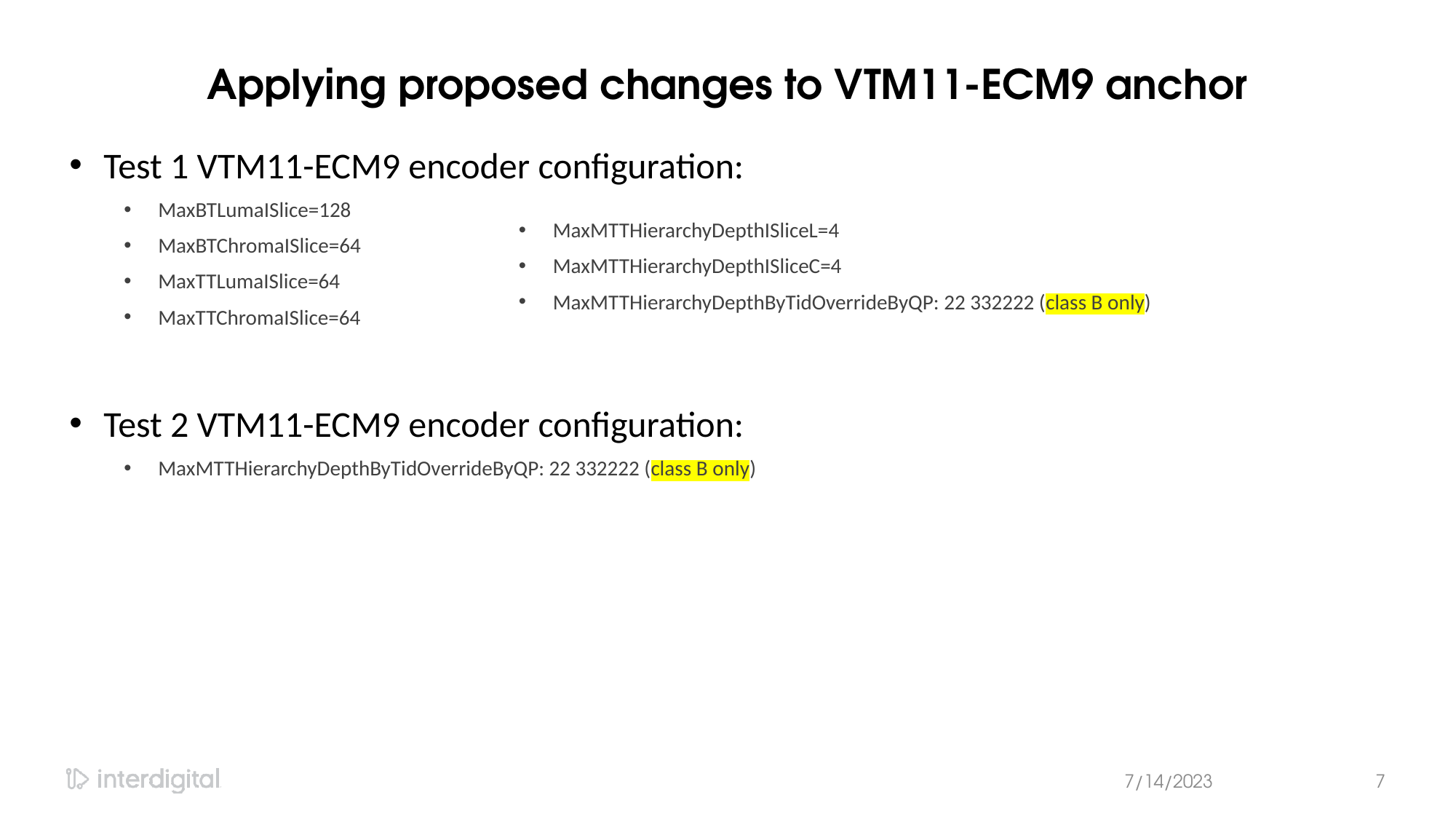

# Applying proposed changes to VTM11-ECM9 anchor
Test 1 VTM11-ECM9 encoder configuration:
MaxBTLumaISlice=128
MaxBTChromaISlice=64
MaxTTLumaISlice=64
MaxTTChromaISlice=64
MaxMTTHierarchyDepthISliceL=4
MaxMTTHierarchyDepthISliceC=4
MaxMTTHierarchyDepthByTidOverrideByQP: 22 332222 (class B only)
Test 2 VTM11-ECM9 encoder configuration:
MaxMTTHierarchyDepthByTidOverrideByQP: 22 332222 (class B only)
7/14/2023
7